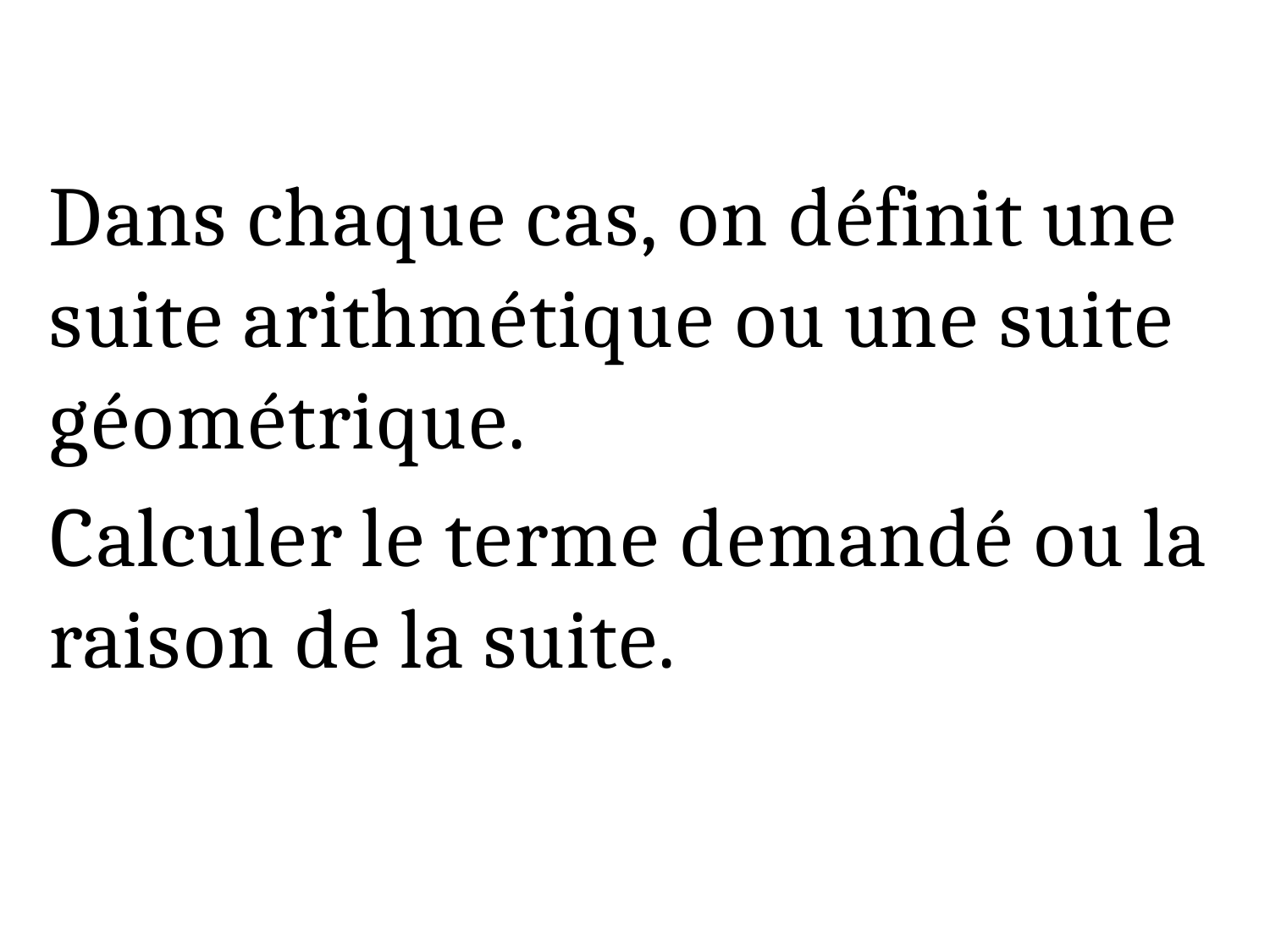

Dans chaque cas, on définit une suite arithmétique ou une suite  géométrique.
Calculer le terme demandé ou la raison de la suite.